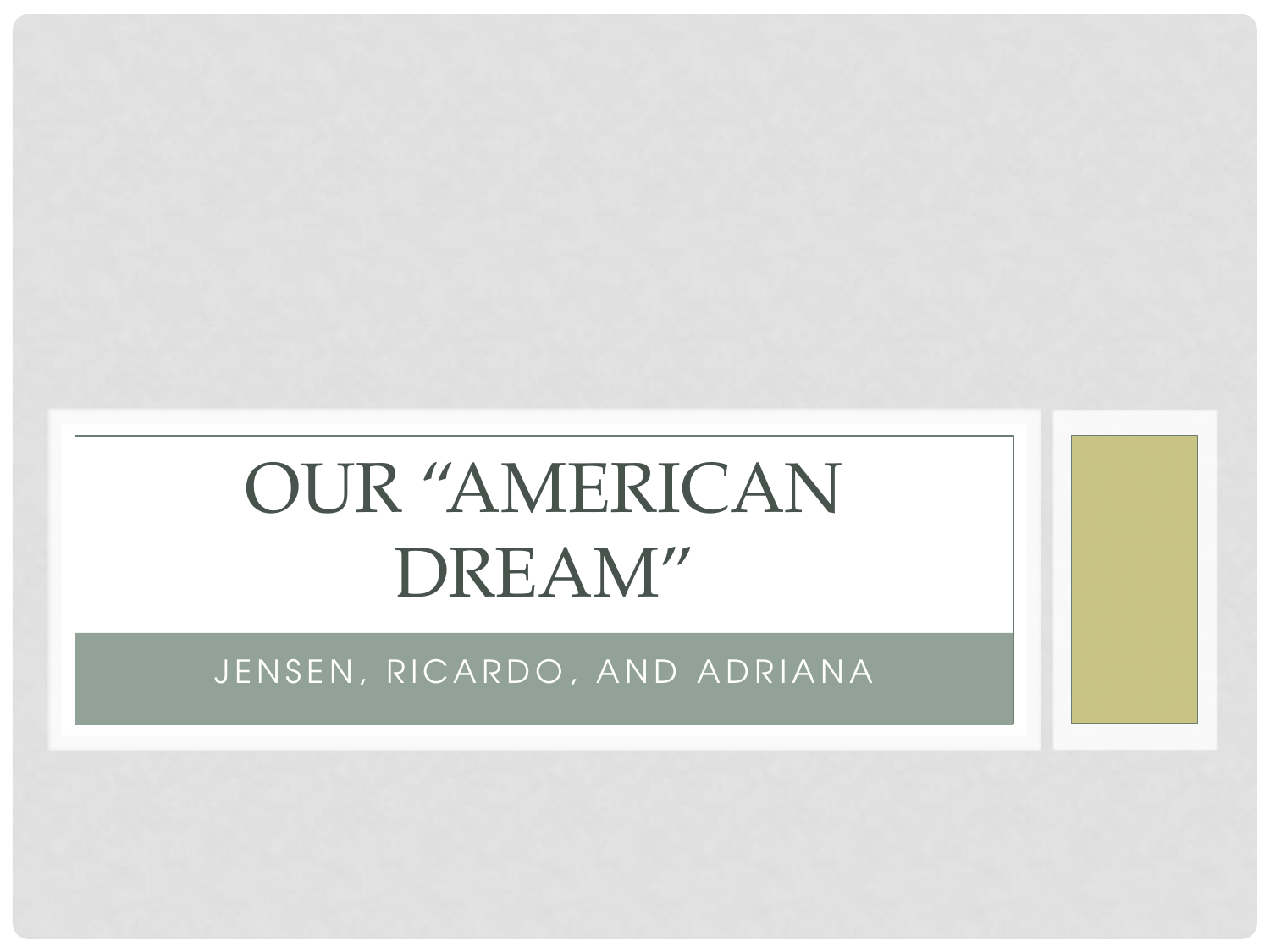

# Our “American Dream”
Jensen, Ricardo, and Adriana